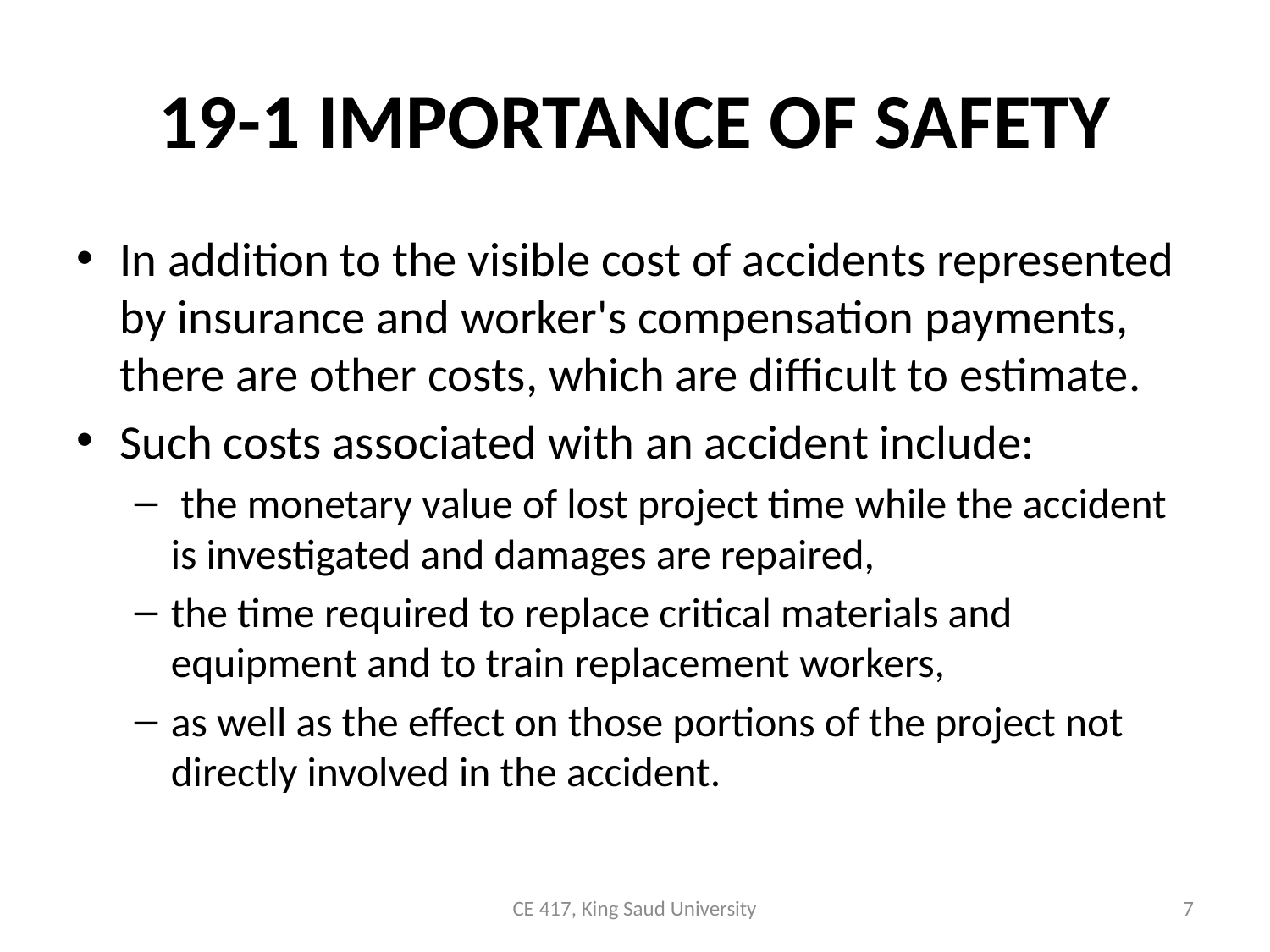

# 19-1 IMPORTANCE OF SAFETY
In addition to the visible cost of accidents represented by insurance and worker's compensation payments, there are other costs, which are difficult to estimate.
Such costs associated with an accident include:
 the monetary value of lost project time while the accident is investigated and damages are repaired,
the time required to replace critical materials and equipment and to train replacement workers,
as well as the effect on those portions of the project not directly involved in the accident.
CE 417, King Saud University
7